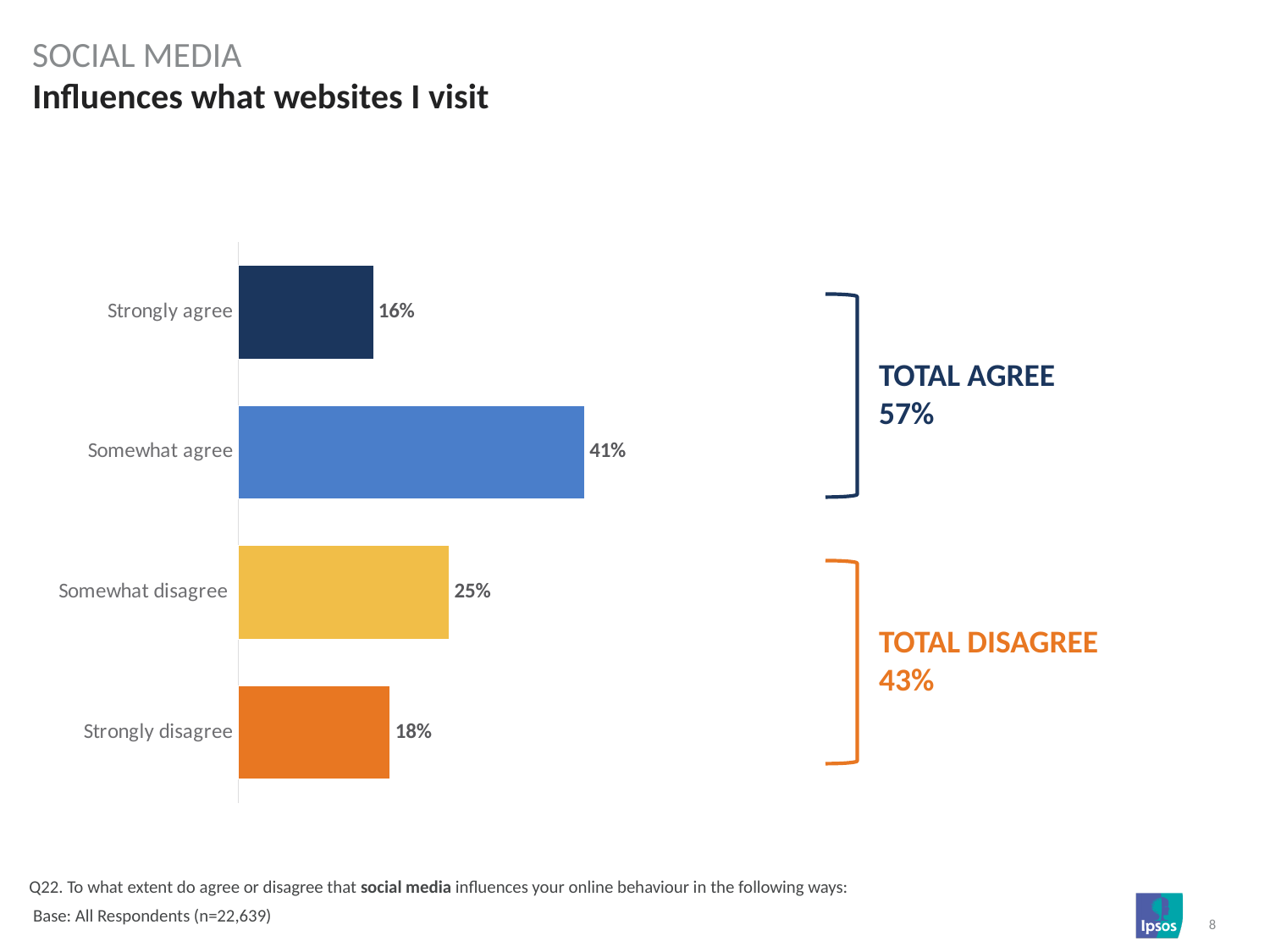

SOCIAL MEDIA
# Influences what websites I visit

### Chart

| Category | Column1 |
|---|---|
| Strongly agree | 0.16 |
| Somewhat agree | 0.41 |
| Somewhat disagree  | 0.25 |
| Strongly disagree | 0.18 |
TOTAL AGREE
57%

TOTAL DISAGREE
43%
Q22. To what extent do agree or disagree that social media influences your online behaviour in the following ways:
 Base: All Respondents (n=22,639)